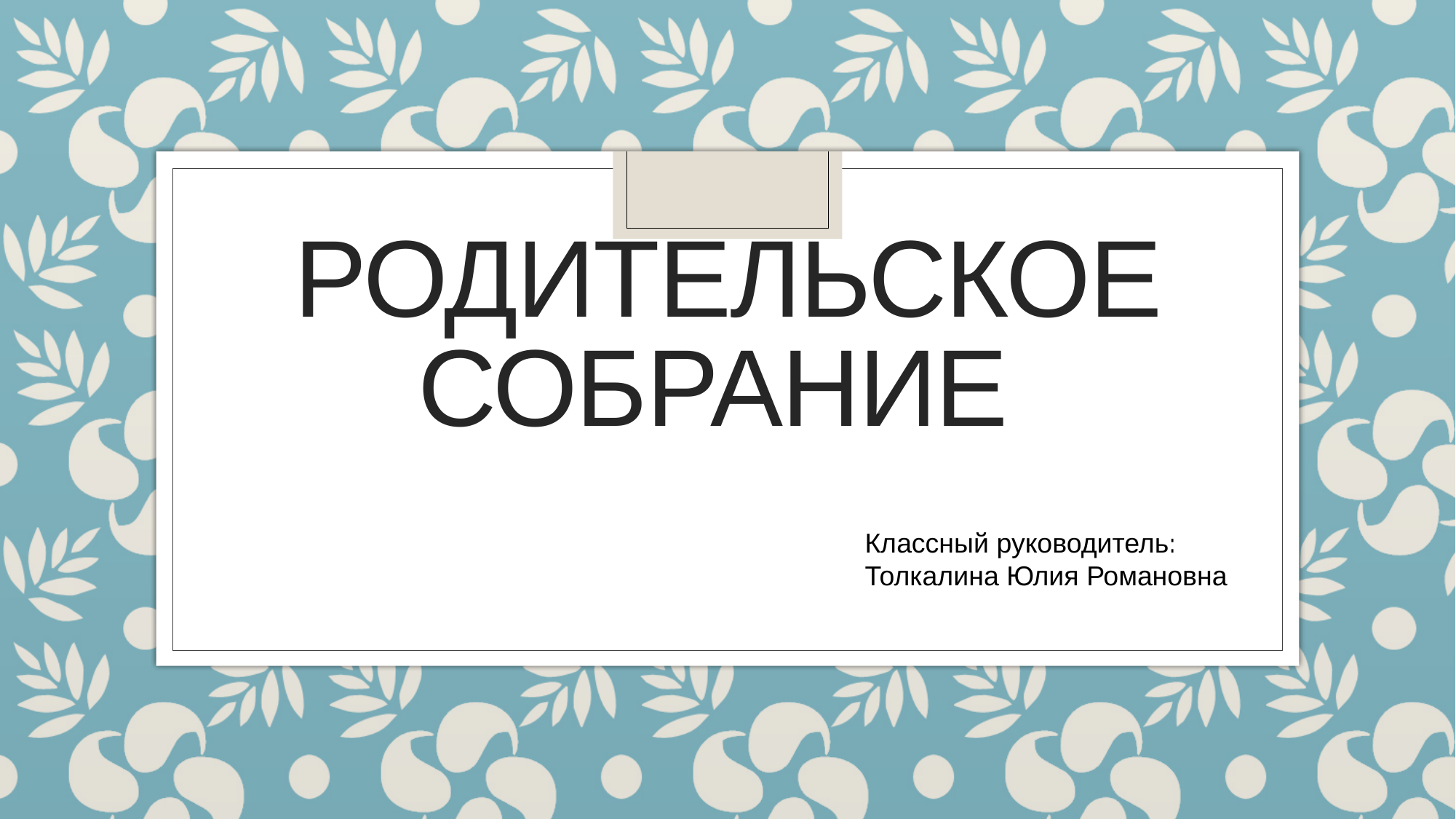

# Родительское собрание
Классный руководитель:
Толкалина Юлия Романовна